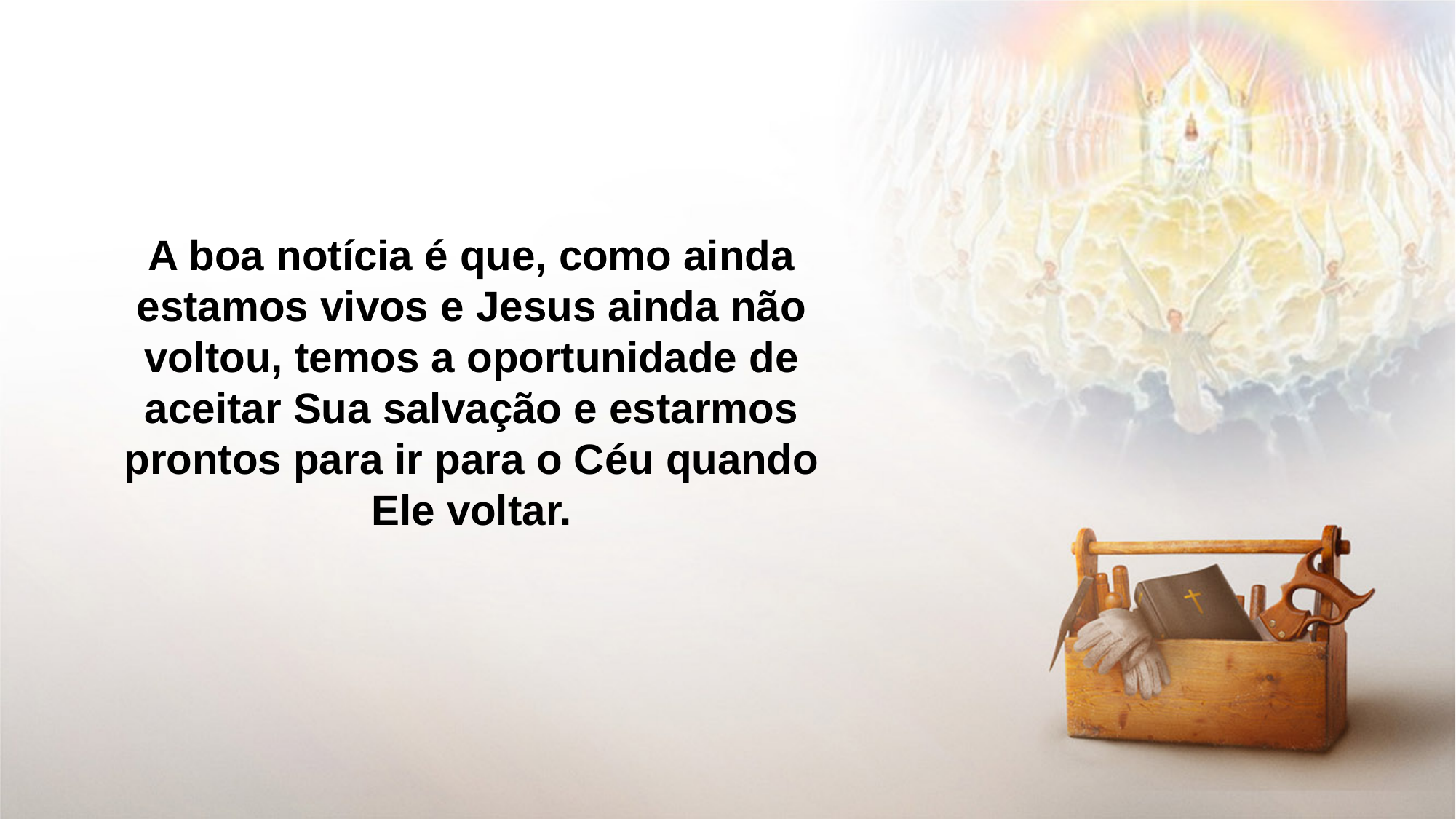

A boa notícia é que, como ainda estamos vivos e Jesus ainda não voltou, temos a oportunidade de aceitar Sua salvação e estarmos prontos para ir para o Céu quando Ele voltar.